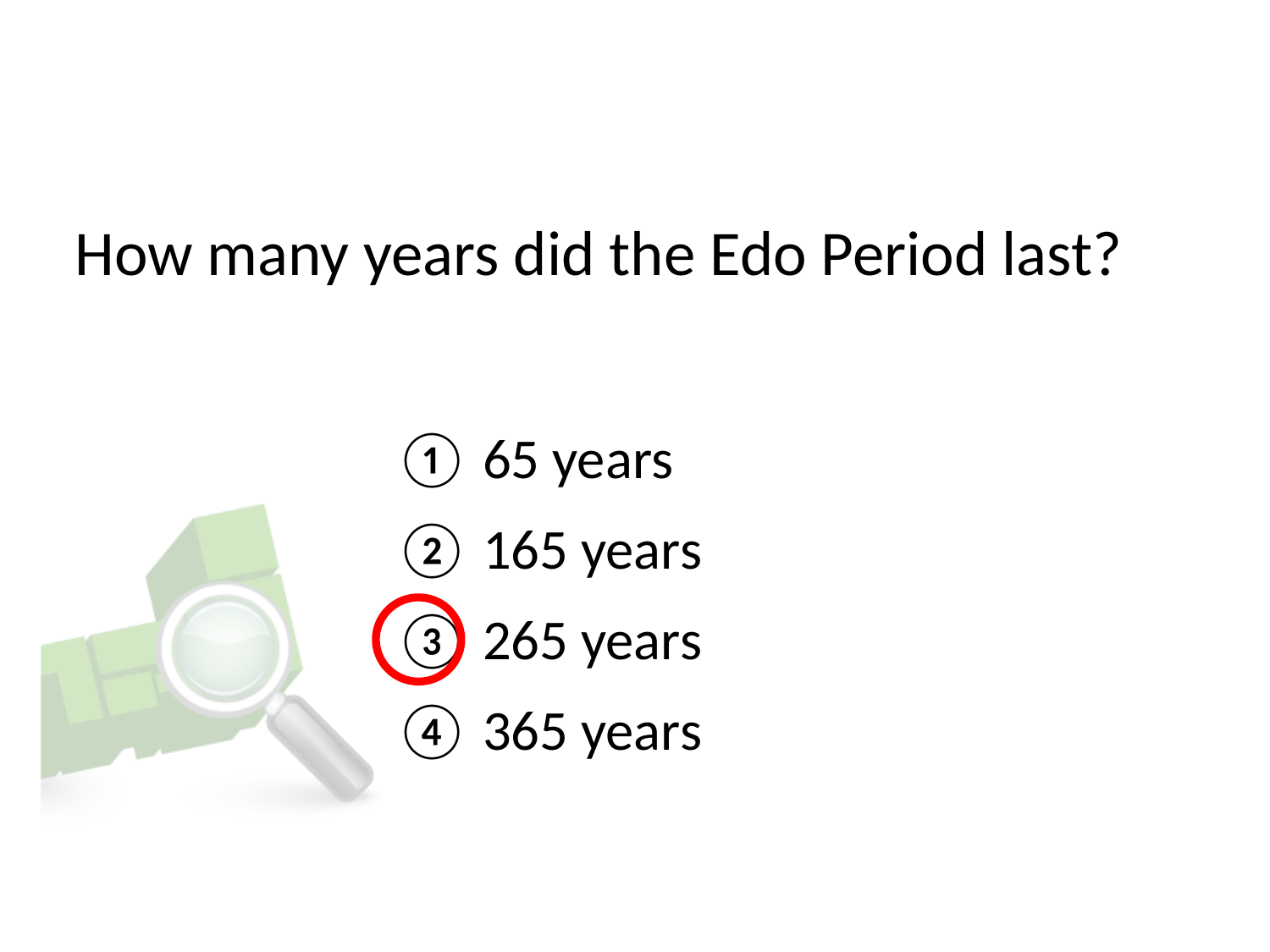

# How many years did the Edo Period last?
① 65 years
② 165 years
③ 265 years
④ 365 years